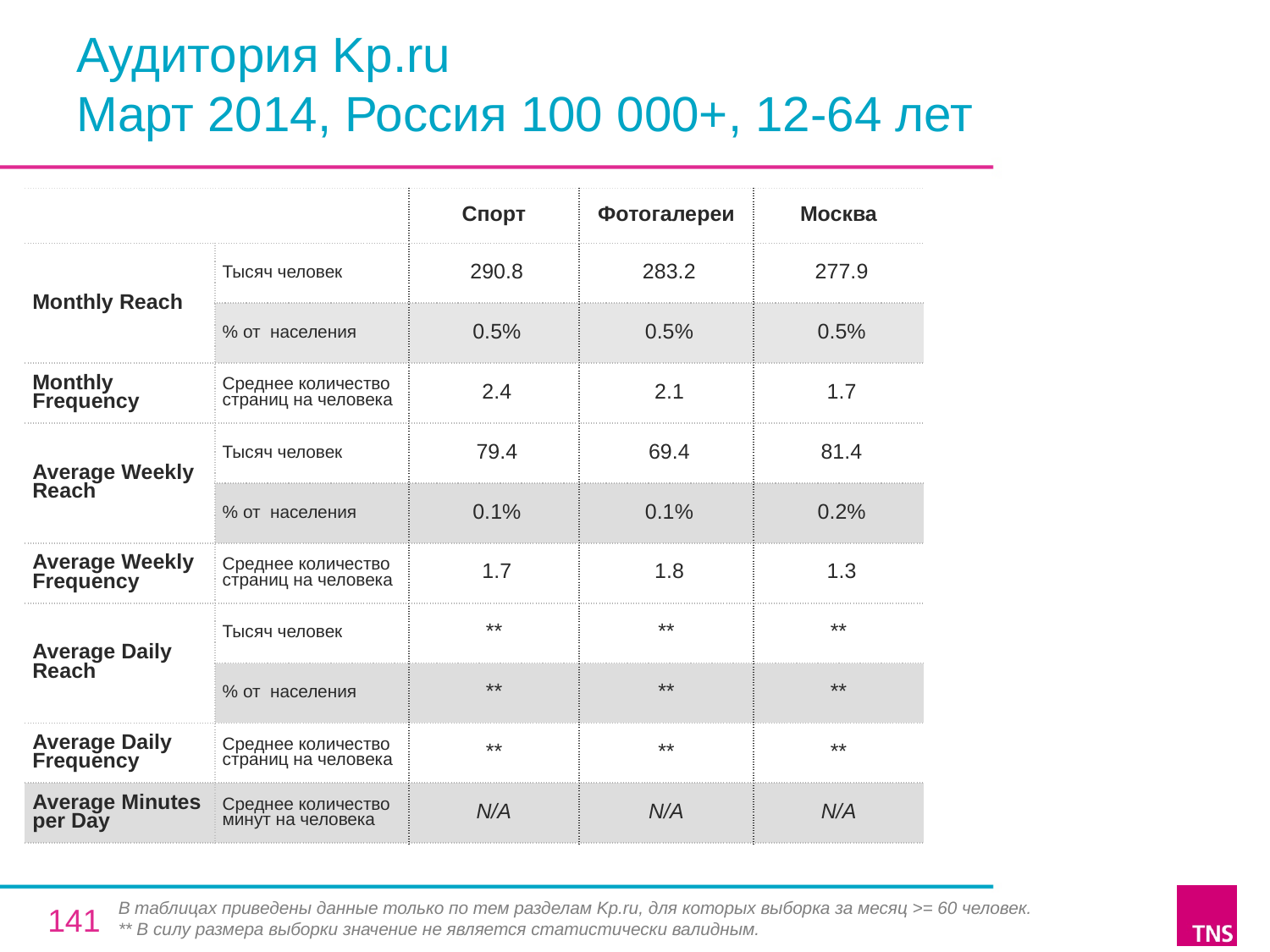

# Аудитория Kp.ru Март 2014, Россия 100 000+, 12-64 лет
|  |  | Спорт | Фотогалереи | Москва |
| --- | --- | --- | --- | --- |
| Monthly Reach | Тысяч человек | 290.8 | 283.2 | 277.9 |
|  | % от населения | 0.5% | 0.5% | 0.5% |
| Monthly Frequency | Среднее количество страниц на человека | 2.4 | 2.1 | 1.7 |
| Average Weekly Reach | Тысяч человек | 79.4 | 69.4 | 81.4 |
|  | % от населения | 0.1% | 0.1% | 0.2% |
| Average Weekly Frequency | Среднее количество страниц на человека | 1.7 | 1.8 | 1.3 |
| Average Daily Reach | Тысяч человек | \*\* | \*\* | \*\* |
|  | % от населения | \*\* | \*\* | \*\* |
| Average Daily Frequency | Среднее количество страниц на человека | \*\* | \*\* | \*\* |
| Average Minutes per Day | Среднее количество минут на человека | N/A | N/A | N/A |
В таблицах приведены данные только по тем разделам Kp.ru, для которых выборка за месяц >= 60 человек.
** В силу размера выборки значение не является статистически валидным.
141